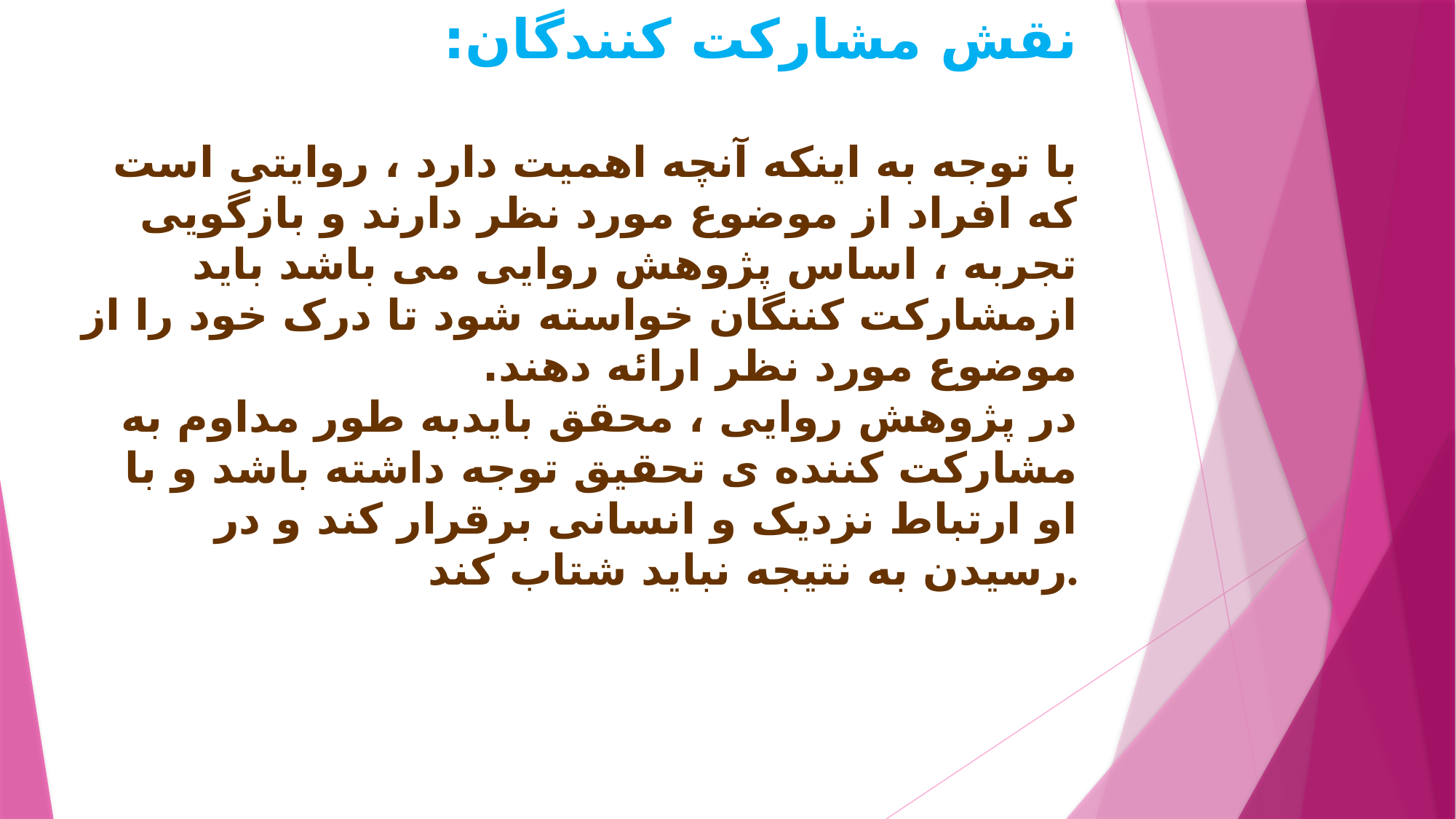

# نقش مشارکت کنندگان: با توجه به اینکه آنچه اهمیت دارد ، روایتی است که افراد از موضوع مورد نظر دارند و بازگویی تجربه ، اساس پژوهش روایی می باشد باید ازمشارکت کننگان خواسته شود تا درک خود را از موضوع مورد نظر ارائه دهند. در پژوهش روایی ، محقق بایدبه طور مداوم به مشارکت کننده ی تحقیق توجه داشته باشد و با او ارتباط نزدیک و انسانی برقرار کند و در رسیدن به نتیجه نباید شتاب کند.